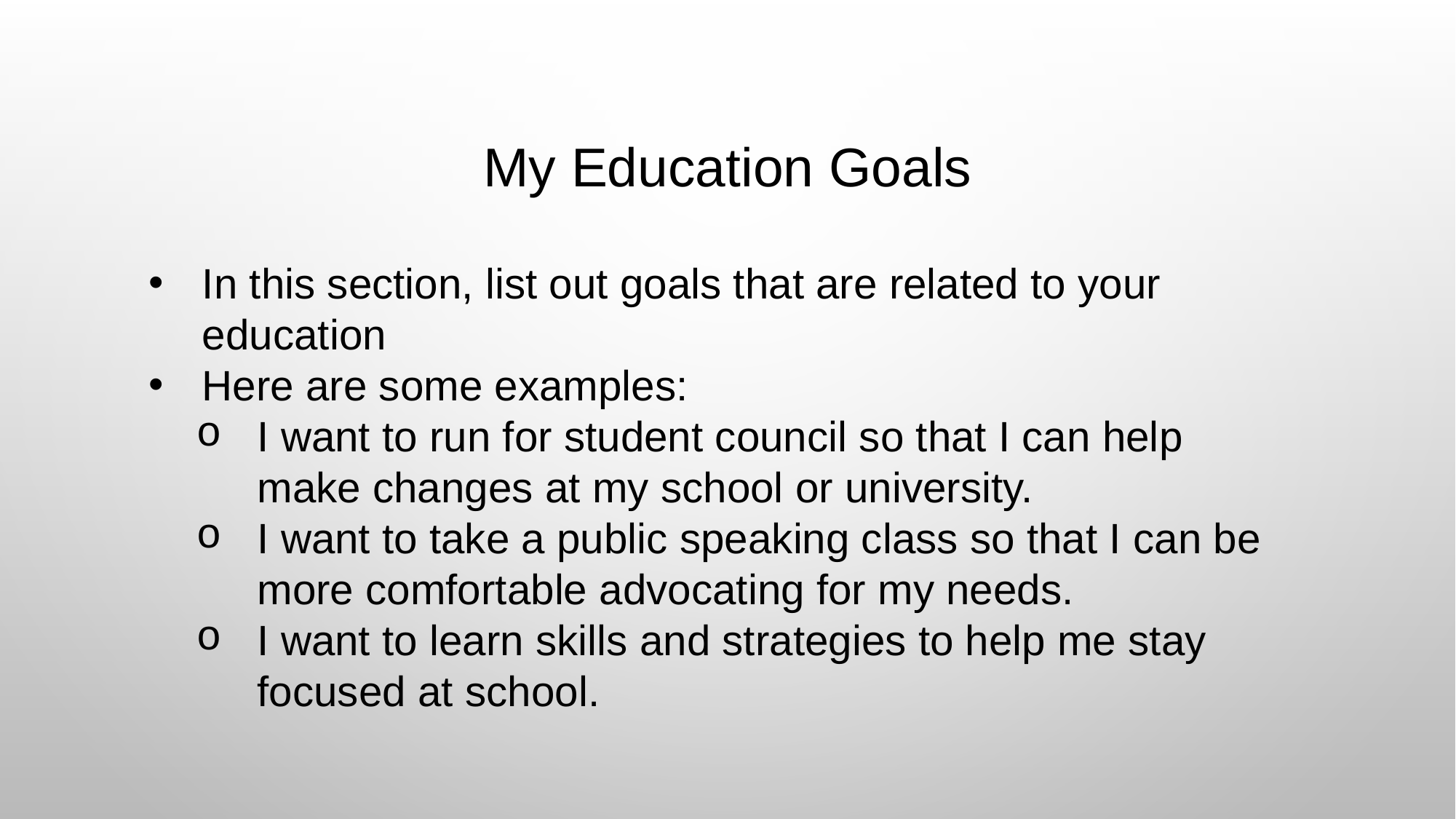

# My Education Goals
In this section, list out goals that are related to your education
Here are some examples:
I want to run for student council so that I can help make changes at my school or university.
I want to take a public speaking class so that I can be more comfortable advocating for my needs.
I want to learn skills and strategies to help me stay focused at school.